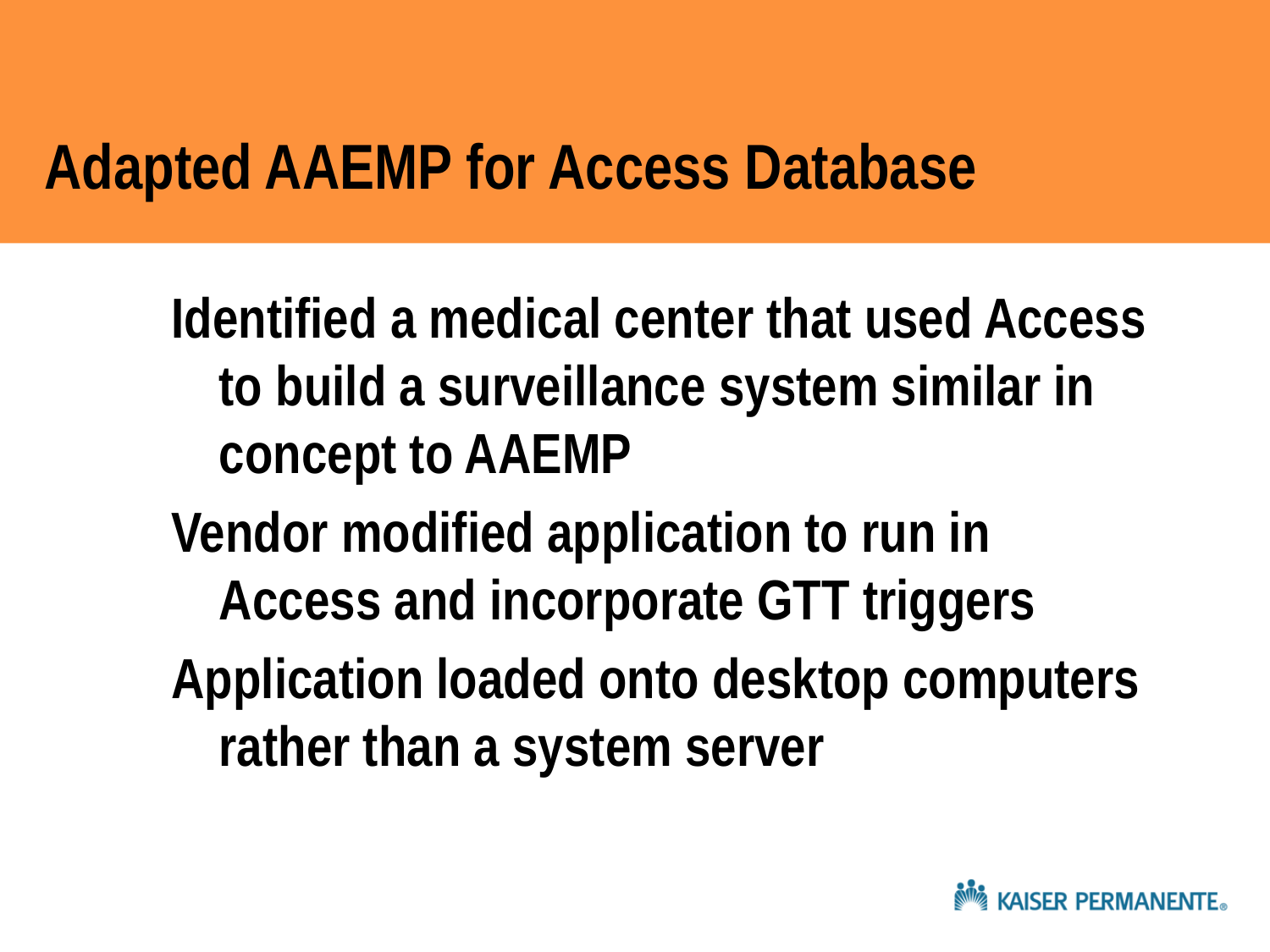

# Adapted AAEMP for Access Database
Identified a medical center that used Access to build a surveillance system similar in concept to AAEMP
Vendor modified application to run in Access and incorporate GTT triggers
Application loaded onto desktop computers rather than a system server